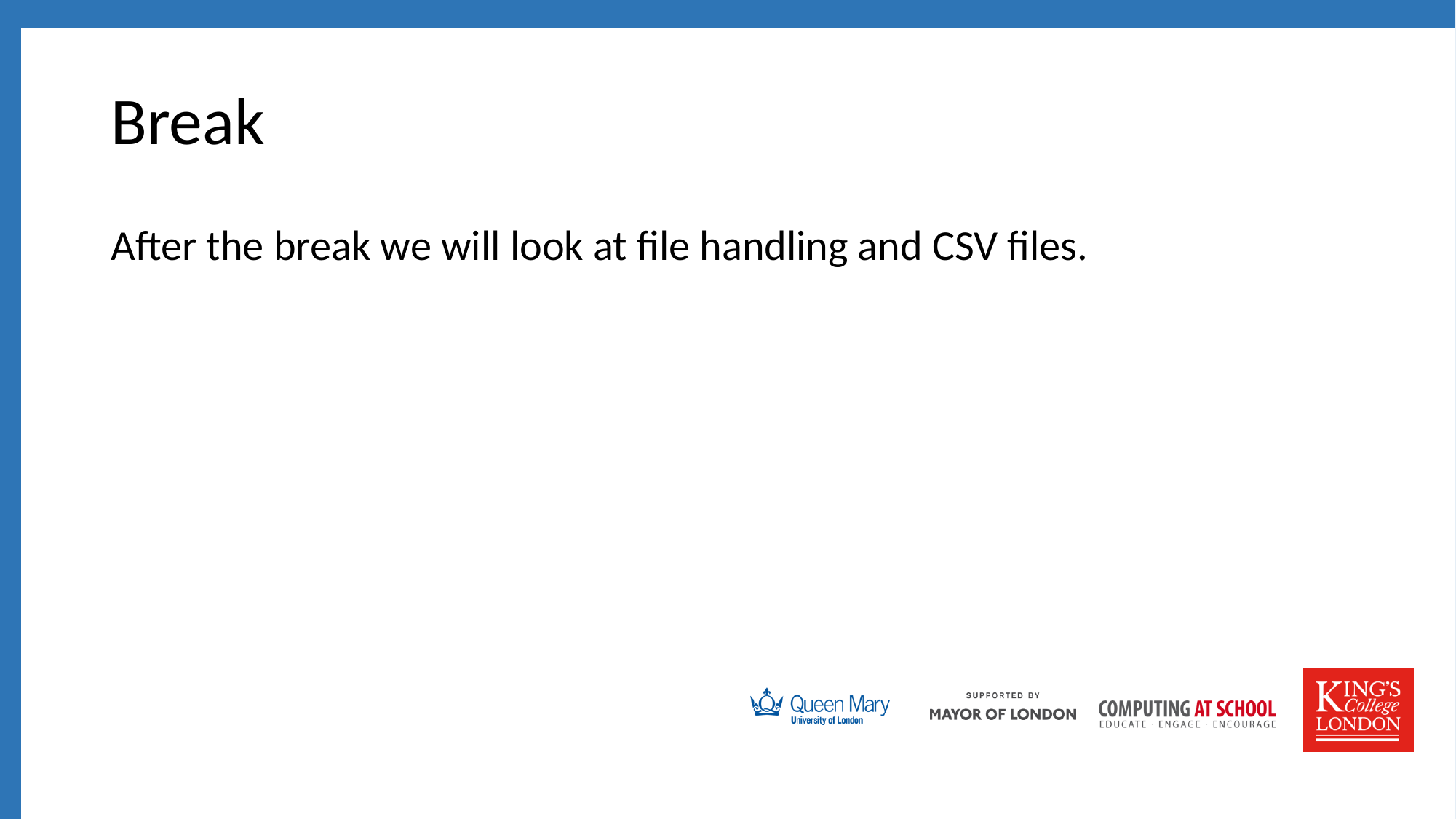

# Break
After the break we will look at file handling and CSV files.